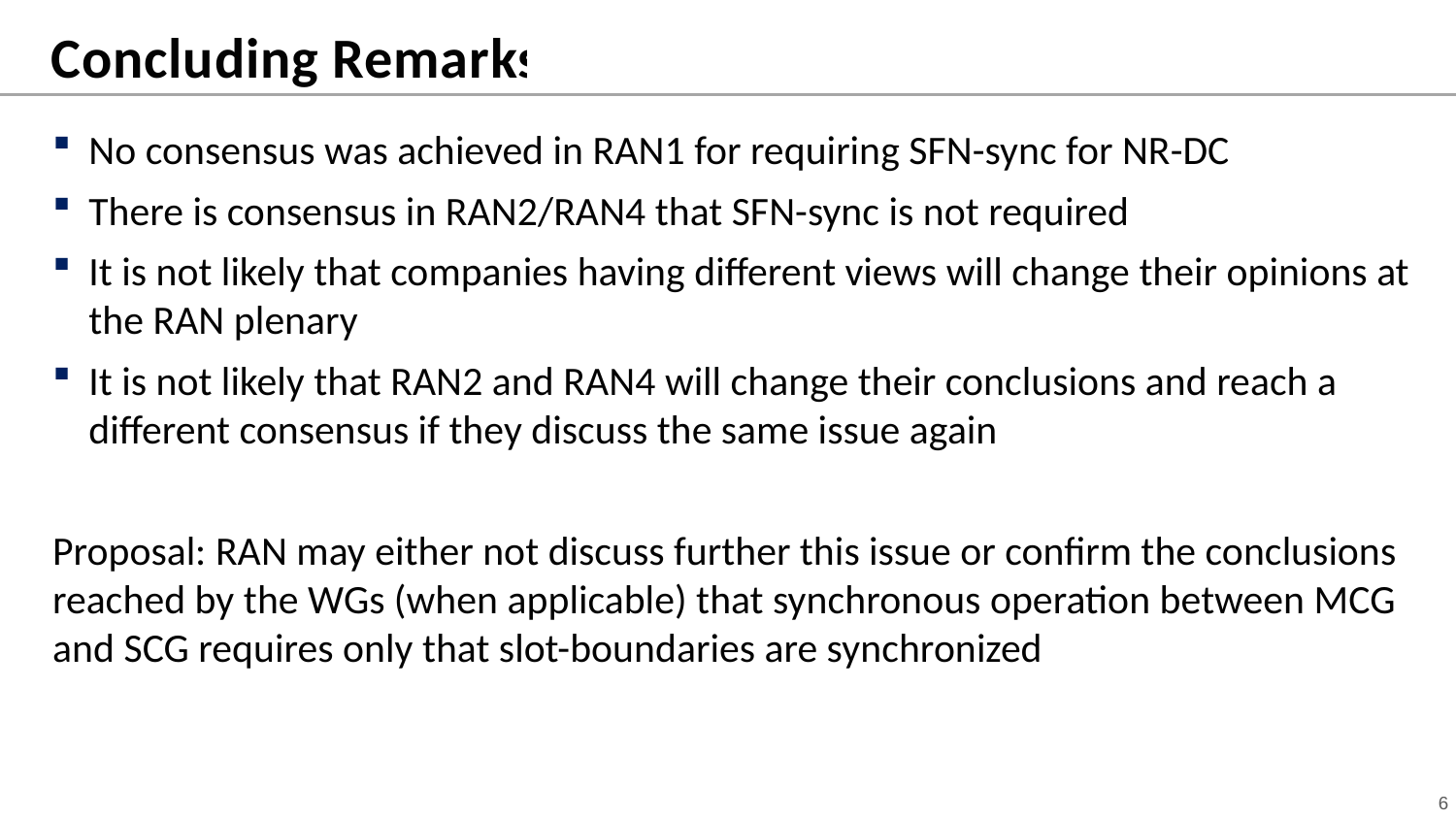

# Concluding Remarks
No consensus was achieved in RAN1 for requiring SFN-sync for NR-DC
There is consensus in RAN2/RAN4 that SFN-sync is not required
It is not likely that companies having different views will change their opinions at the RAN plenary
It is not likely that RAN2 and RAN4 will change their conclusions and reach a different consensus if they discuss the same issue again

Proposal: RAN may either not discuss further this issue or confirm the conclusions reached by the WGs (when applicable) that synchronous operation between MCG and SCG requires only that slot-boundaries are synchronized